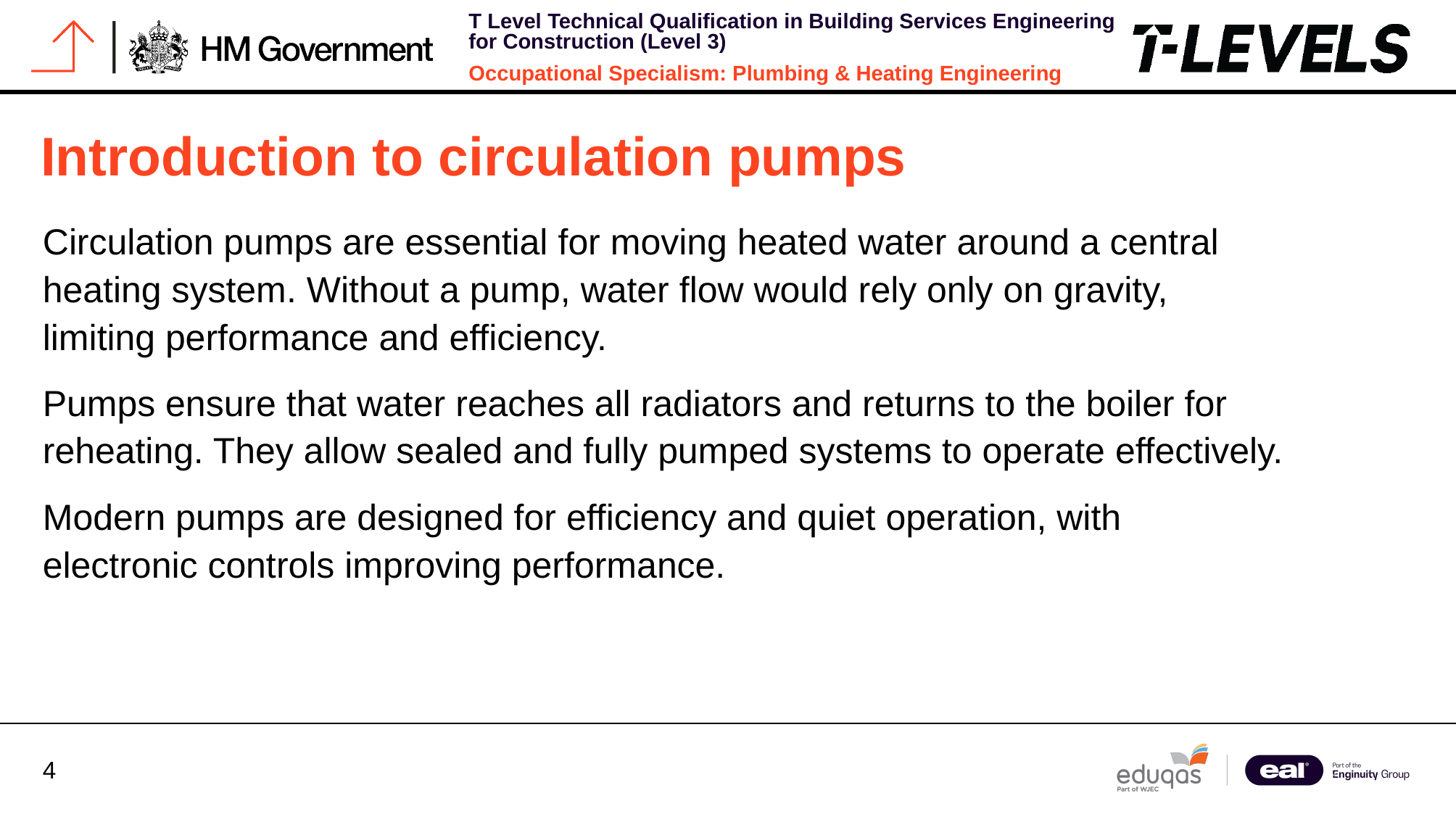

# Introduction to circulation pumps
Circulation pumps are essential for moving heated water around a central heating system. Without a pump, water flow would rely only on gravity, limiting performance and efficiency.
Pumps ensure that water reaches all radiators and returns to the boiler for reheating. They allow sealed and fully pumped systems to operate effectively.
Modern pumps are designed for efficiency and quiet operation, with electronic controls improving performance.